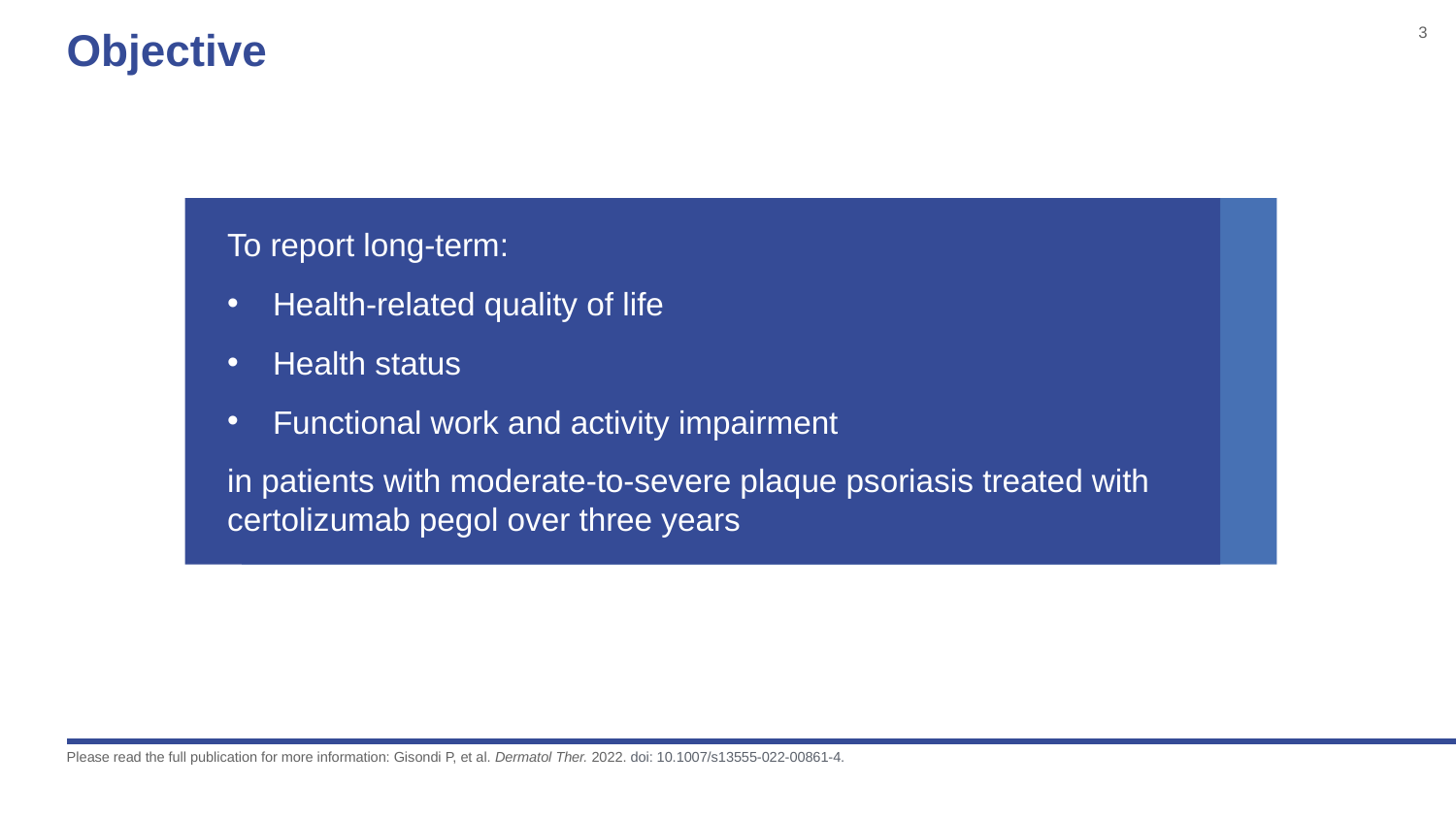

# Objective
3
To report long-term:
Health-related quality of life
Health status
Functional work and activity impairment
in patients with moderate-to-severe plaque psoriasis treated with certolizumab pegol over three years
Please read the full publication for more information: Gisondi P, et al. Dermatol Ther. 2022. doi: 10.1007/s13555-022-00861-4.